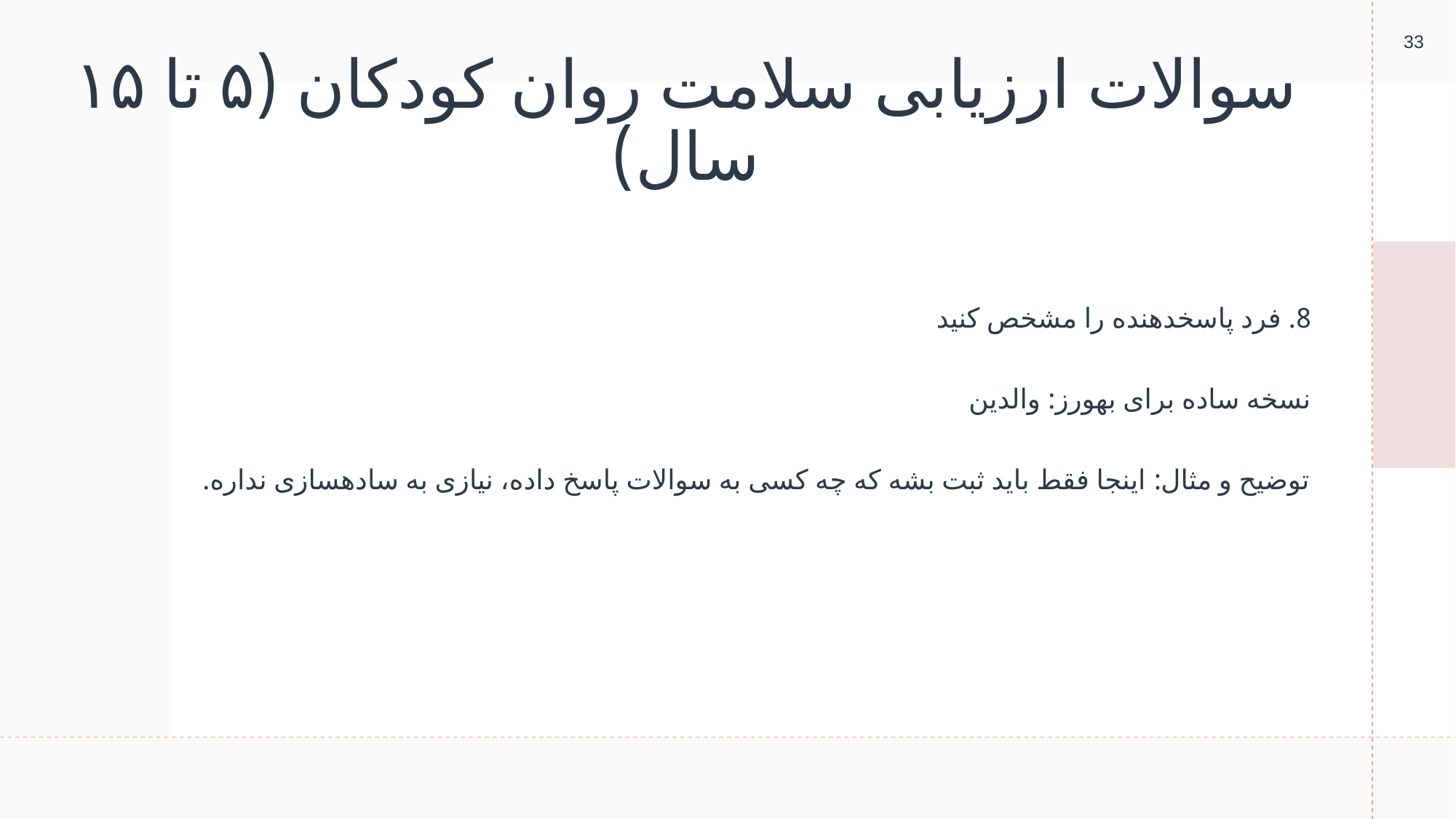

33
# سوالات ارزیابی سلامت روان کودکان (۵ تا ۱۵ سال)
8. فرد پاسخدهنده را مشخص کنید
نسخه ساده برای بهورز: والدین
توضیح و مثال: اینجا فقط باید ثبت بشه که چه کسی به سوالات پاسخ داده، نیازی به سادهسازی نداره.